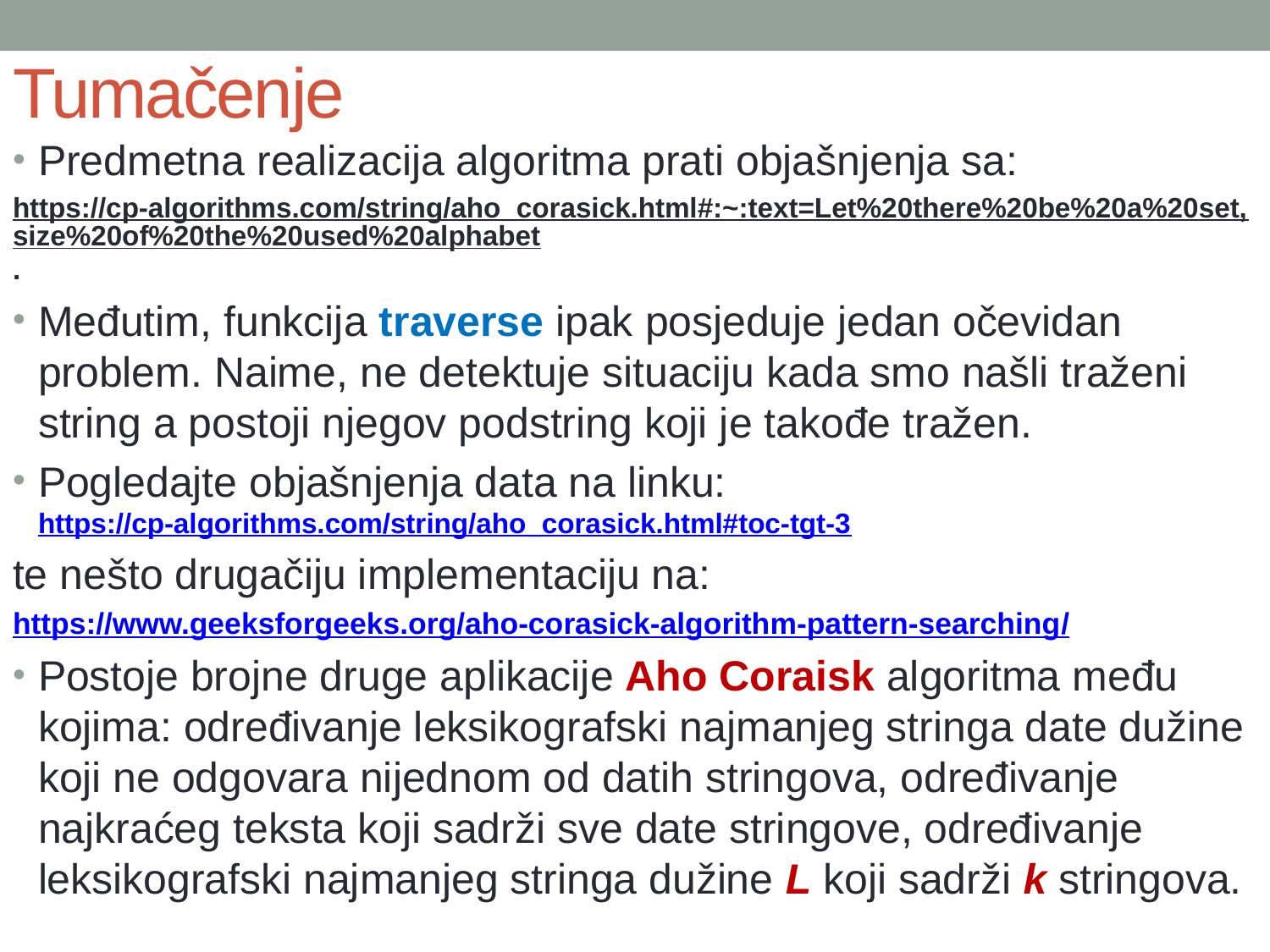

# Tumačenje
Predmetna realizacija algoritma prati objašnjenja sa:
https://cp-algorithms.com/string/aho_corasick.html#:~:text=Let%20there%20be%20a%20set,size%20of%20the%20used%20alphabet.
Međutim, funkcija traverse ipak posjeduje jedan očevidan problem. Naime, ne detektuje situaciju kada smo našli traženi string a postoji njegov podstring koji je takođe tražen.
Pogledajte objašnjenja data na linku:
https://cp-algorithms.com/string/aho_corasick.html#toc-tgt-3
te nešto drugačiju implementaciju na:
https://www.geeksforgeeks.org/aho-corasick-algorithm-pattern-searching/
Postoje brojne druge aplikacije Aho Coraisk algoritma među kojima: određivanje leksikografski najmanjeg stringa date dužine koji ne odgovara nijednom od datih stringova, određivanje najkraćeg teksta koji sadrži sve date stringove, određivanje leksikografski najmanjeg stringa dužine L koji sadrži k stringova.